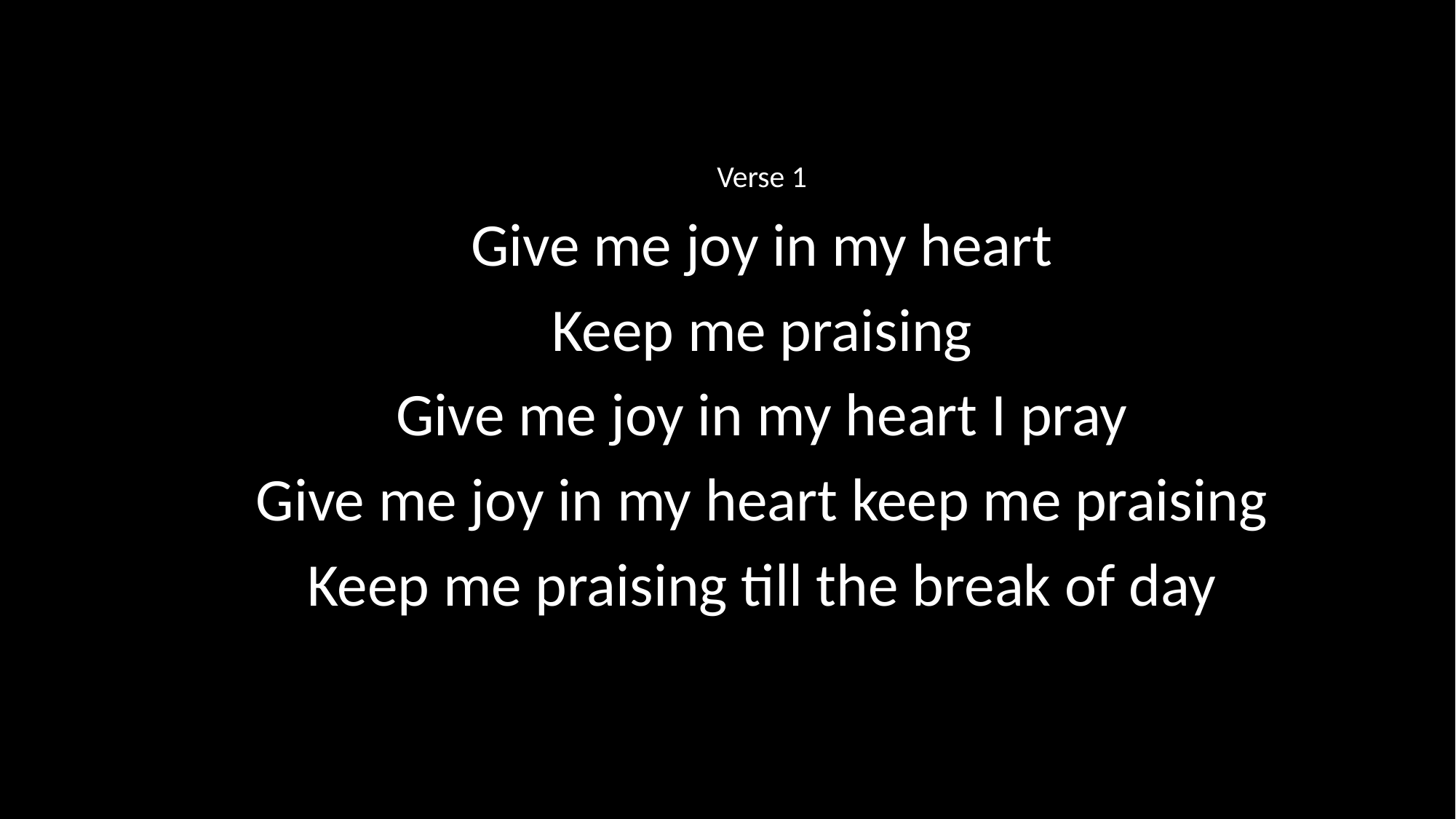

Verse 1
Give me joy in my heart
Keep me praising
Give me joy in my heart I pray
Give me joy in my heart keep me praising
Keep me praising till the break of day